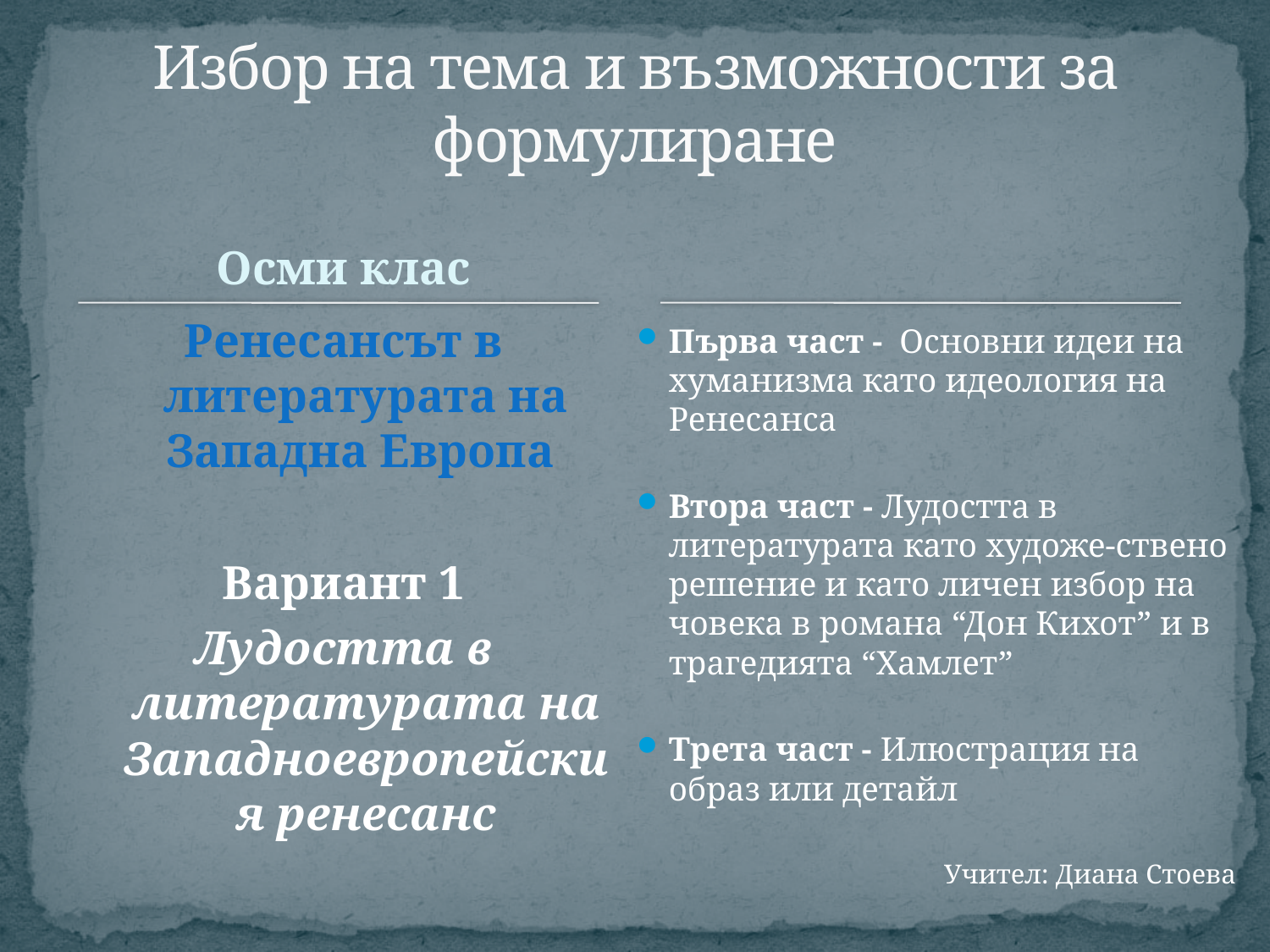

# Избор на тема и възможности за формулиране
Осми клас
Ренесансът в литературата на Западна Европа

Вариант 1
Лудостта в литературата на Западноевропейския ренесанс

Първа част -  Основни идеи на хуманизма като идеология на Ренесанса

Втора част - Лудостта в литературата като художе-ствено решение и като личен избор на човека в романа “Дон Кихот” и в трагедията “Хамлет”

Трета част - Илюстрация на образ или детайл

Учител: Диана Стоева